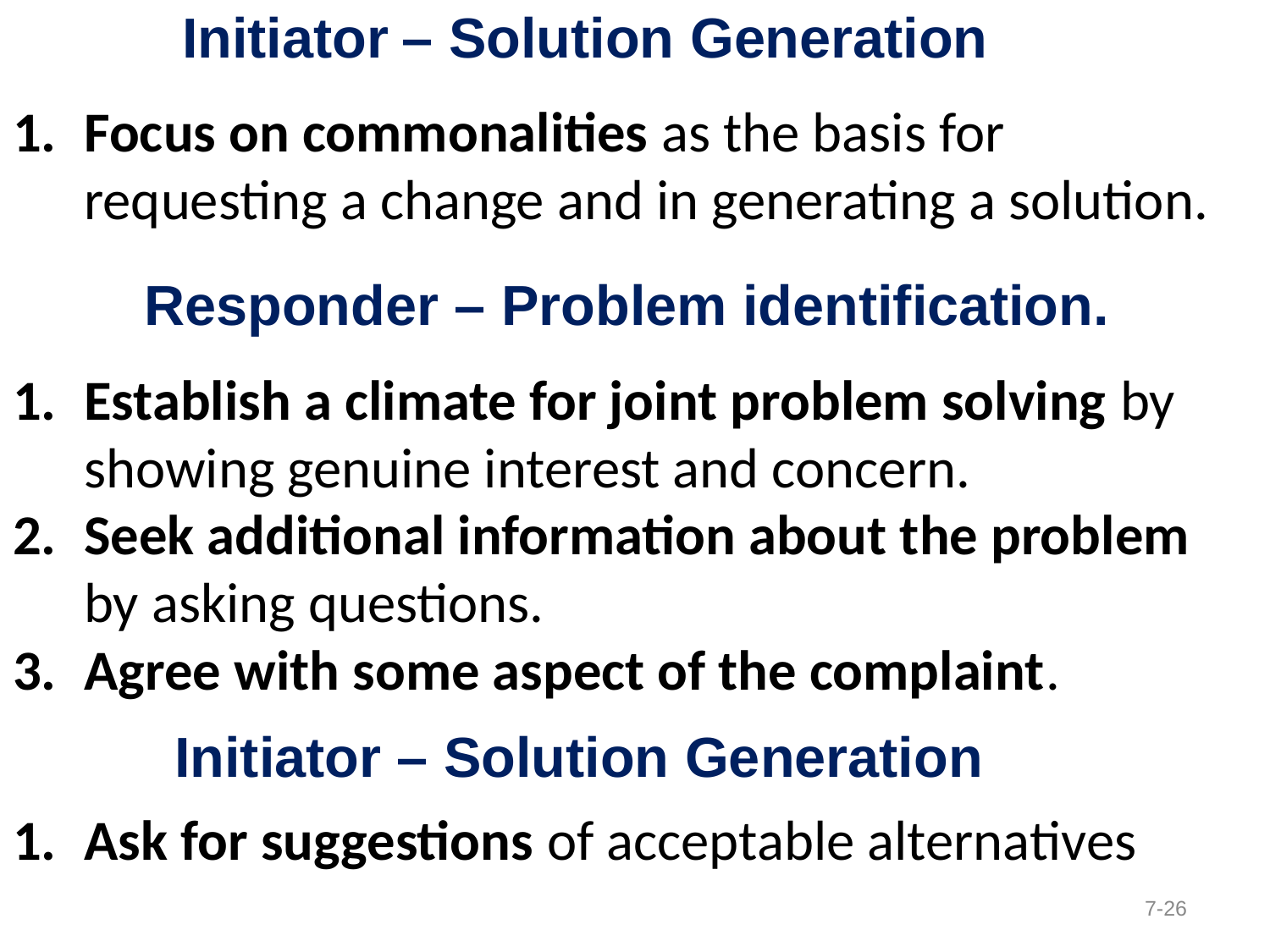

# Initiator – Solution Generation
Focus on commonalities as the basis for requesting a change and in generating a solution.
Responder – Problem identification.
Establish a climate for joint problem solving by showing genuine interest and concern.
Seek additional information about the problem by asking questions.
Agree with some aspect of the complaint.

Initiator – Solution Generation
Ask for suggestions of acceptable alternatives
7-26